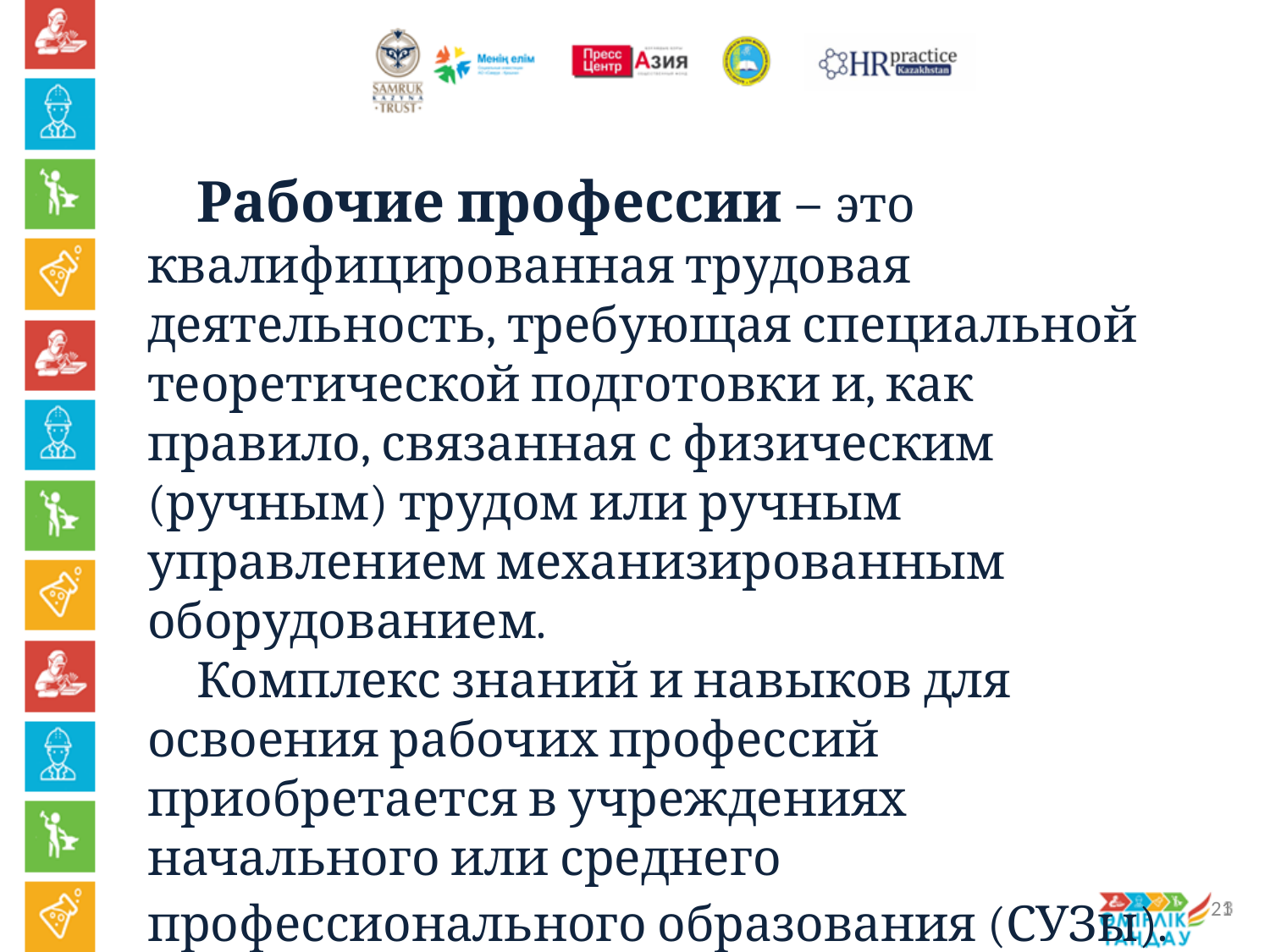

Рабочие профессии – это квалифицированная трудовая деятельность, требующая специальной теоретической подготовки и, как правило, связанная с физическим (ручным) трудом или ручным управлением механизированным оборудованием.
Комплекс знаний и навыков для освоения рабочих профессий приобретается в учреждениях начального или среднего профессионального образования (СУЗы).
21